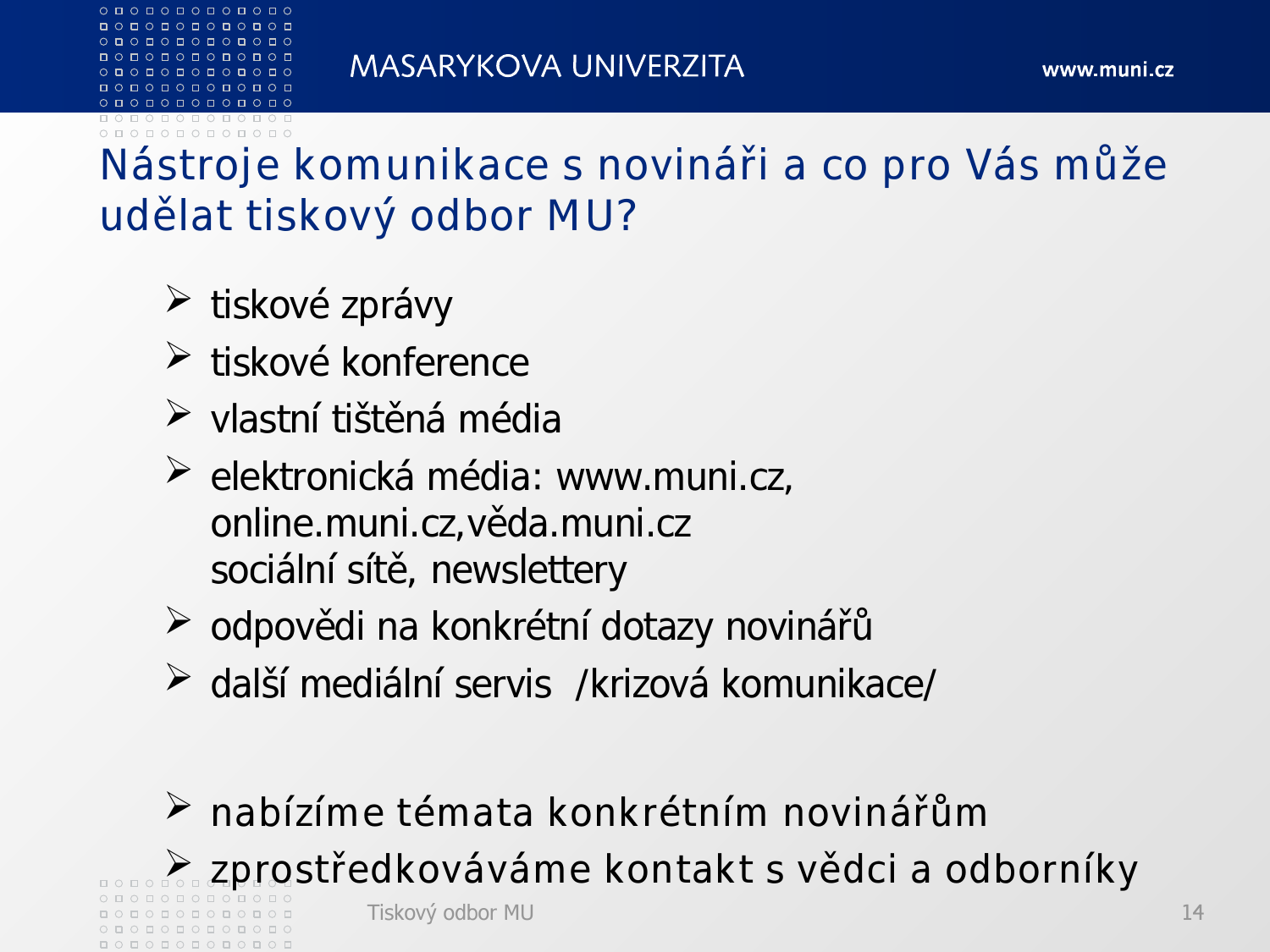

# Nástroje komunikace s novináři a co pro Vás může udělat tiskový odbor MU?
tiskové zprávy
tiskové konference
vlastní tištěná média
elektronická média: www.muni.cz, online.muni.cz,věda.muni.cz
sociální sítě, newslettery
odpovědi na konkrétní dotazy novinářů
další mediální servis  /krizová komunikace/

nabízíme témata konkrétním novinářům
zprostředkováváme kontakt s vědci a odborníky

Tiskový odbor MU
14